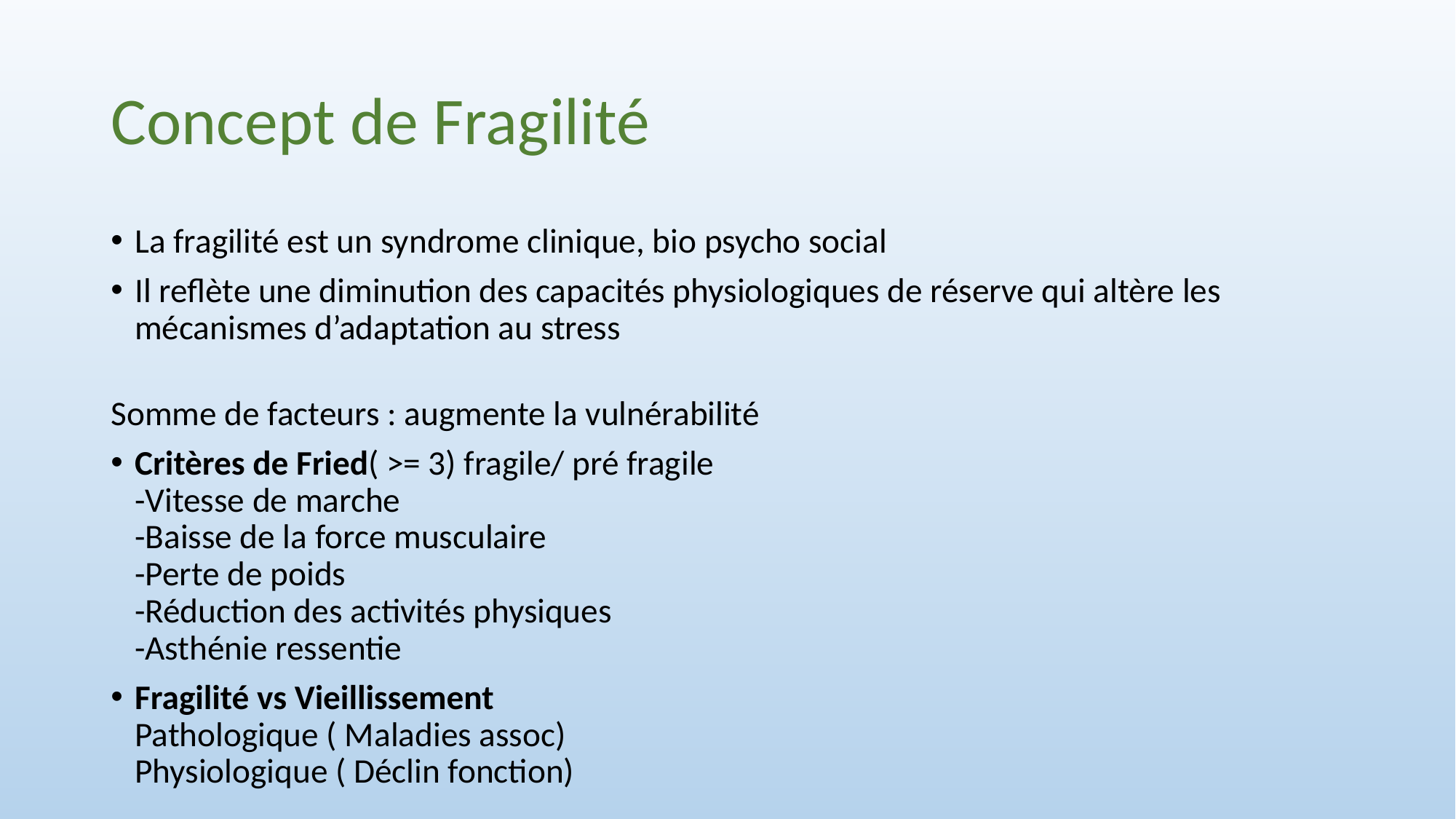

# Concept de Fragilité
La fragilité est un syndrome clinique, bio psycho social
Il reflète une diminution des capacités physiologiques de réserve qui altère les mécanismes d’adaptation au stress
Somme de facteurs : augmente la vulnérabilité
Critères de Fried( >= 3) fragile/ pré fragile
-Vitesse de marche
-Baisse de la force musculaire
-Perte de poids
-Réduction des activités physiques
-Asthénie ressentie
Fragilité vs Vieillissement
Pathologique ( Maladies assoc)
Physiologique ( Déclin fonction)